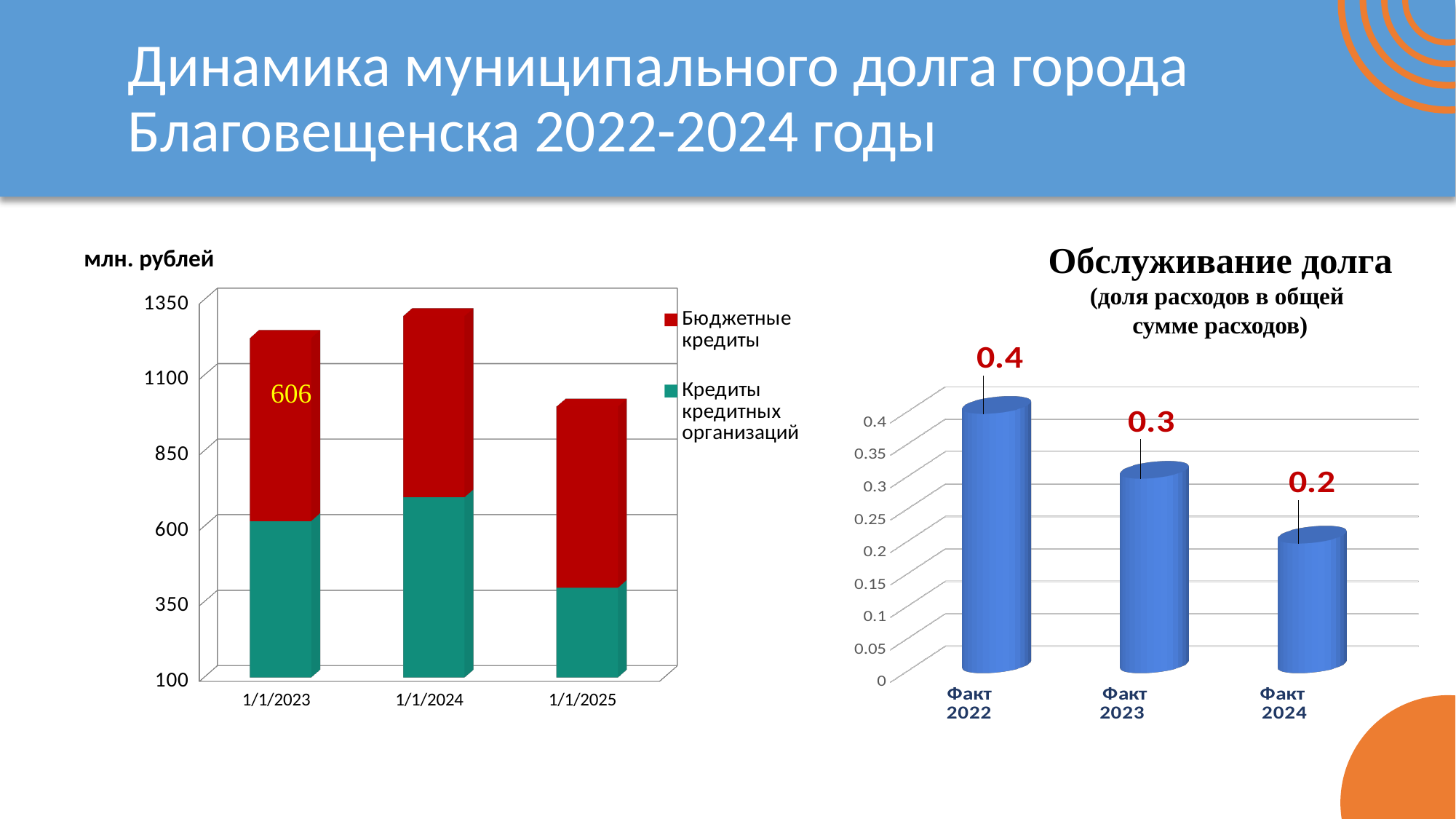

# Динамика муниципального долга города Благовещенска 2022-2024 годы
Обслуживание долга (доля расходов в общей
сумме расходов)
млн. рублей

[unsupported chart]

[unsupported chart]